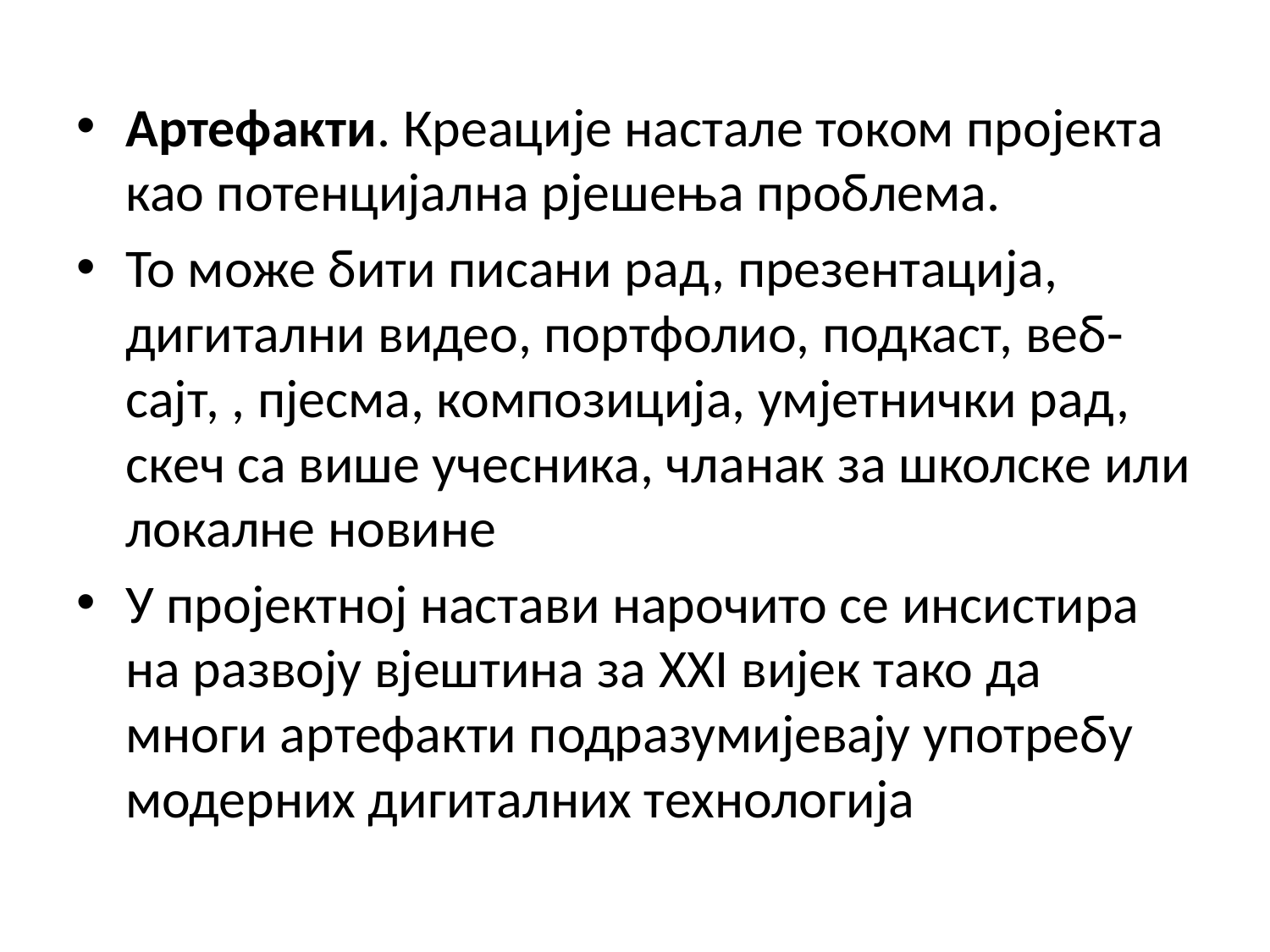

Артефакти. Креације настале током пројекта као потенцијална рјешења проблема.
То може бити писани рад, презентација, дигитални видео, портфолио, подкаст, веб-сајт, , пјесма, композиција, умјетнички рад, скеч са више учесника, чланак за школске или локалне новине
У пројектној настави нарочито се инсистира на развоју вјештина за XXI вијек тако да многи артефакти подразумијевају употребу модерних дигиталних технологија